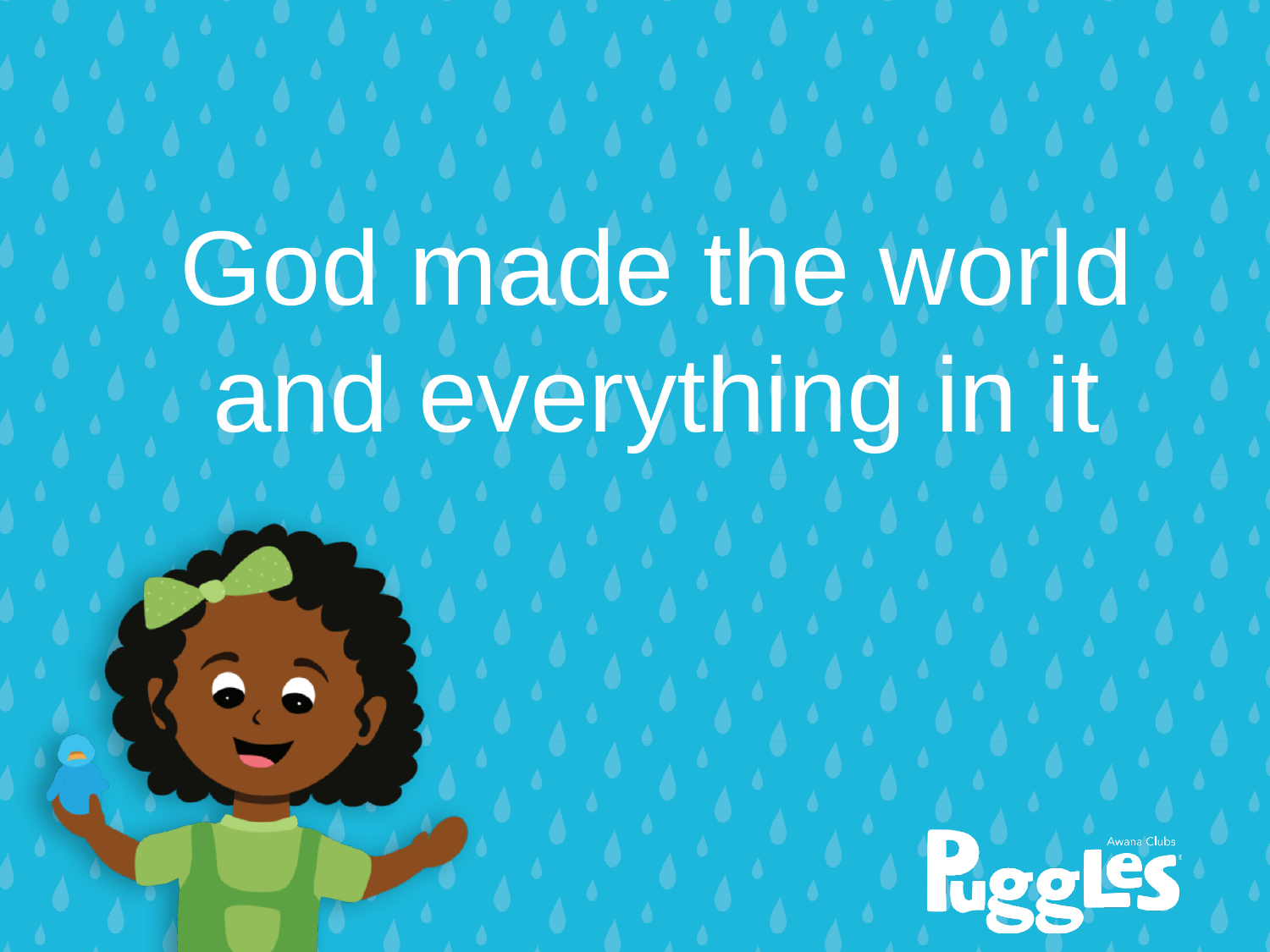

# God made the world and everything in it